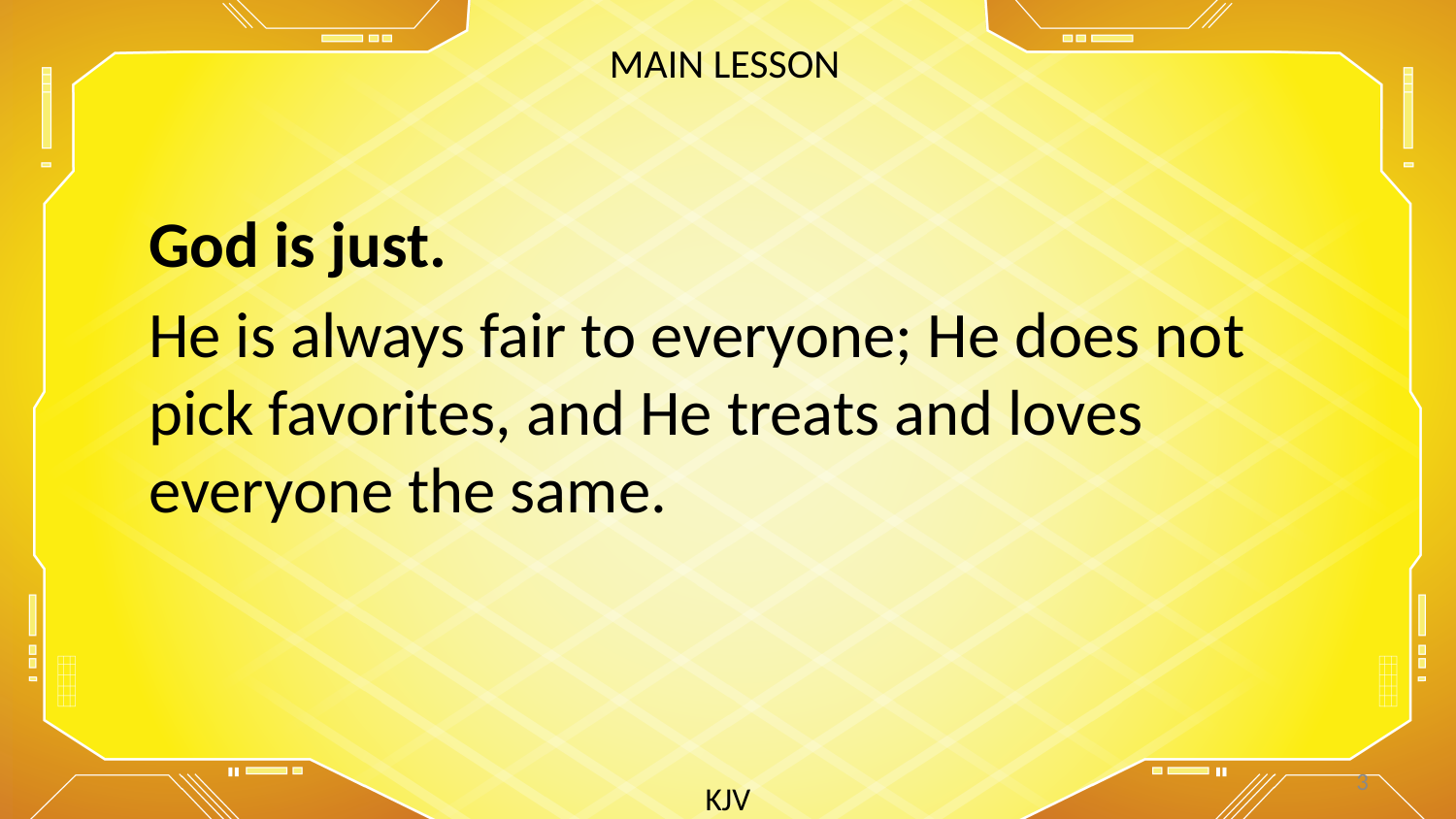

MAIN LESSON
God is just.
He is always fair to everyone; He does not pick favorites, and He treats and loves everyone the same.
3
KJV